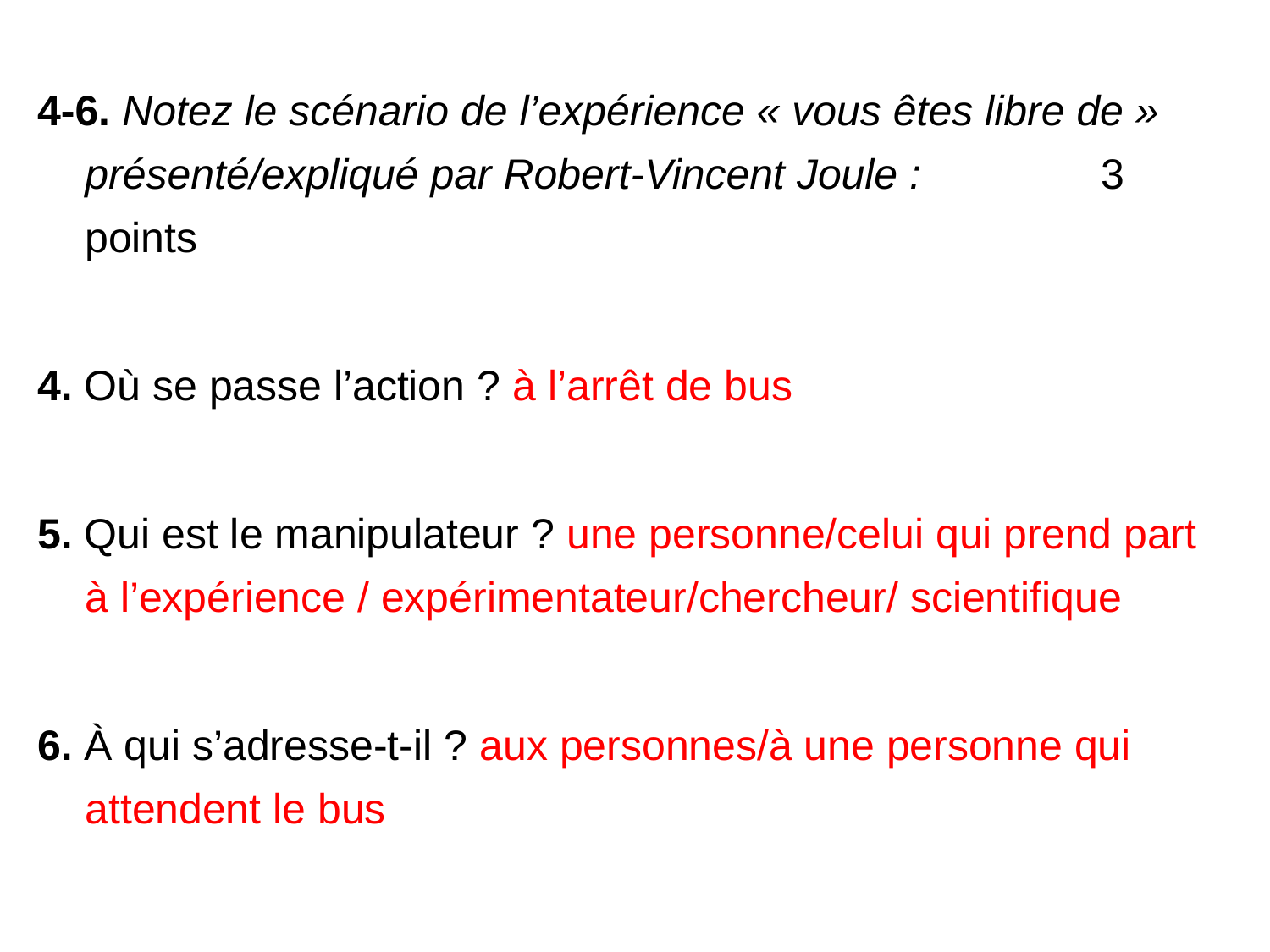

4-6. Notez le scénario de l’expérience « vous êtes libre de » présenté/expliqué par Robert-Vincent Joule :		3 points

4. Où se passe l’action ? à l’arrêt de bus

5. Qui est le manipulateur ? une personne/celui qui prend part à l’expérience / expérimentateur/chercheur/ scientifique

6. À qui s’adresse-t-il ? aux personnes/à une personne qui attendent le bus